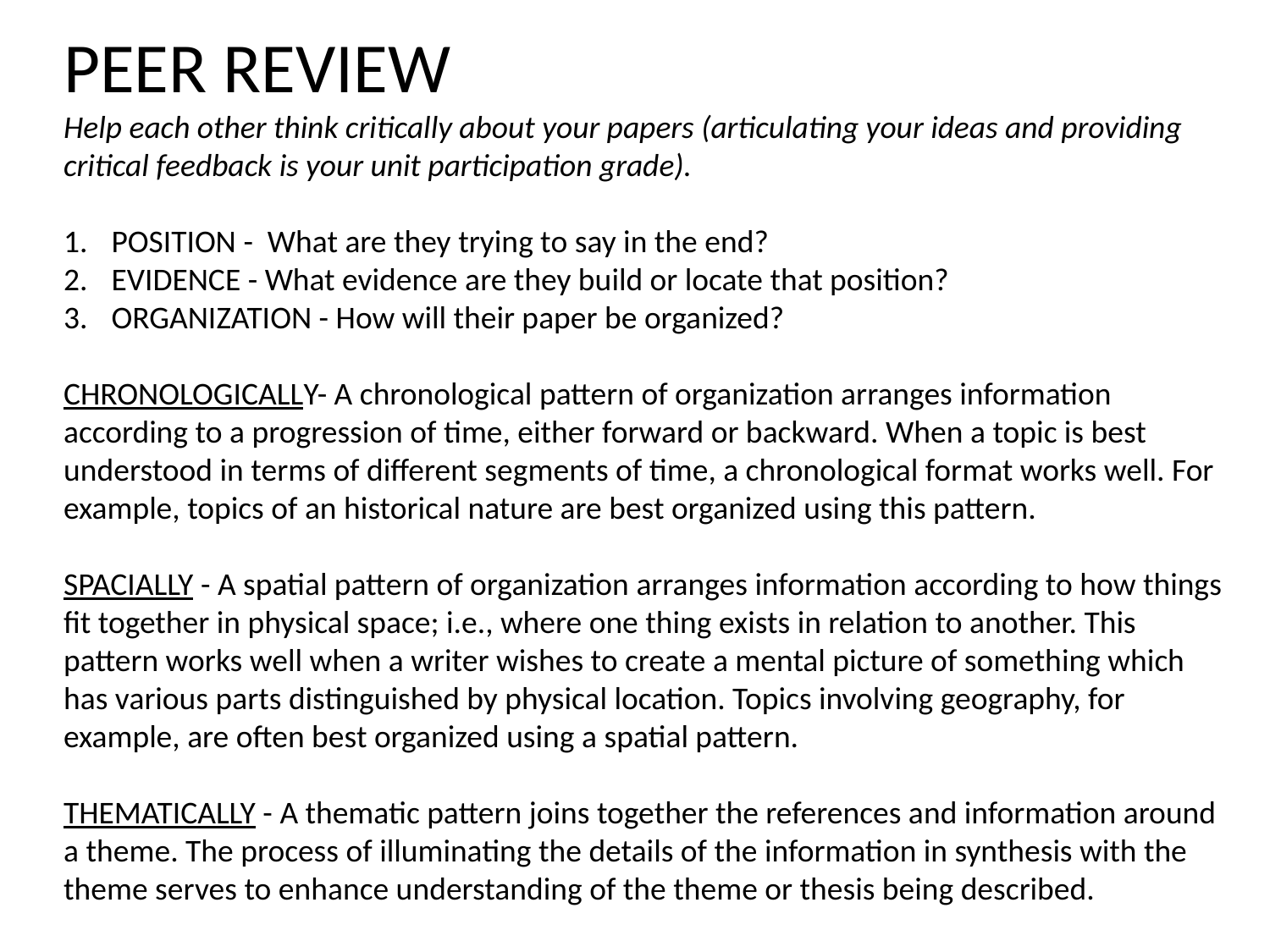

PEER REVIEW
Help each other think critically about your papers (articulating your ideas and providing critical feedback is your unit participation grade).

POSITION -  What are they trying to say in the end?
EVIDENCE - What evidence are they build or locate that position?
ORGANIZATION - How will their paper be organized?

CHRONOLOGICALLY- A chronological pattern of organization arranges information according to a progression of time, either forward or backward. When a topic is best understood in terms of different segments of time, a chronological format works well. For example, topics of an historical nature are best organized using this pattern.

SPACIALLY - A spatial pattern of organization arranges information according to how things fit together in physical space; i.e., where one thing exists in relation to another. This pattern works well when a writer wishes to create a mental picture of something which has various parts distinguished by physical location. Topics involving geography, for example, are often best organized using a spatial pattern.

THEMATICALLY - A thematic pattern joins together the references and information around a theme. The process of illuminating the details of the information in synthesis with the theme serves to enhance understanding of the theme or thesis being described.